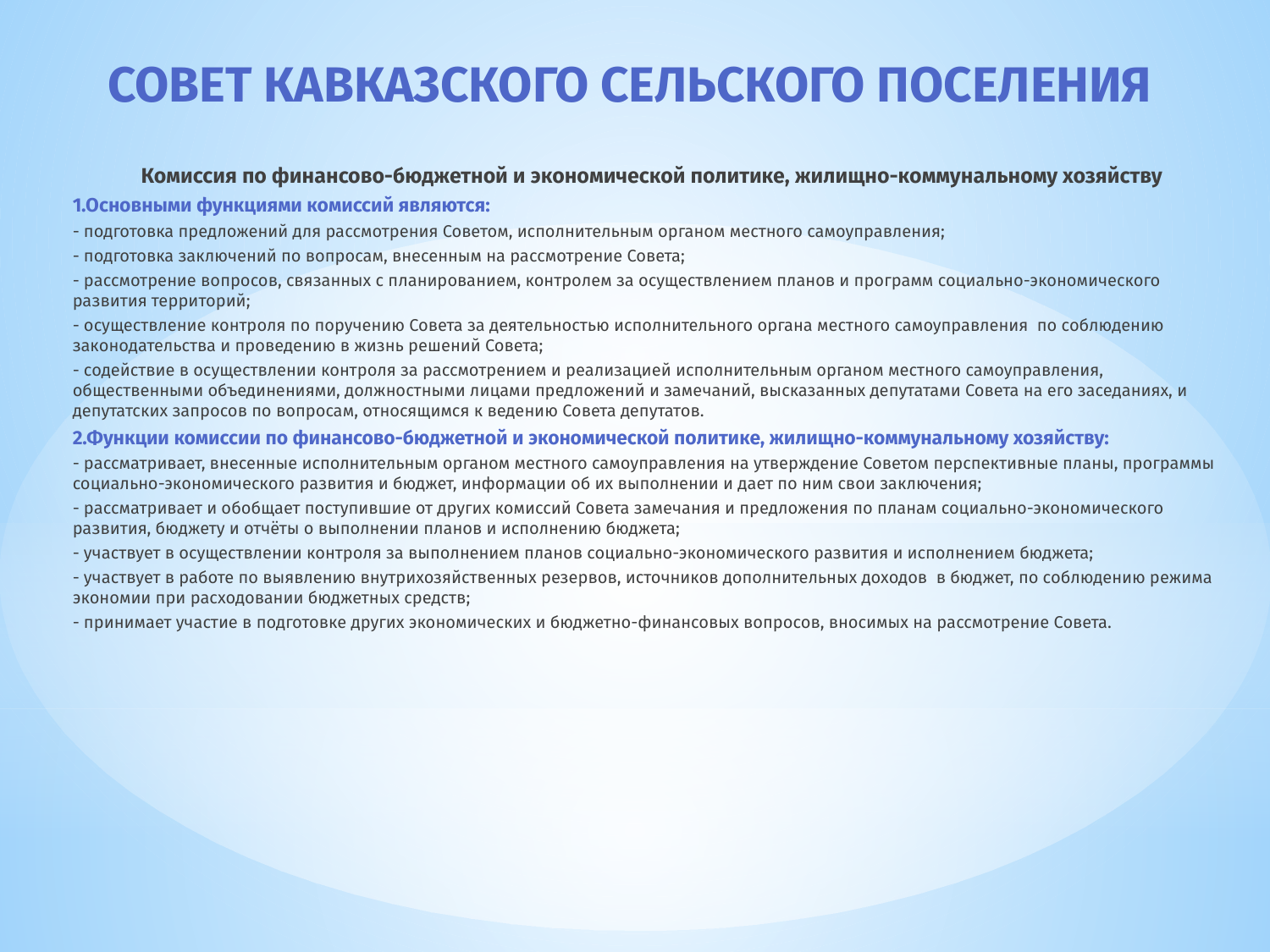

# СОВЕТ КАВКАЗСКОГО СЕЛЬСКОГО ПОСЕЛЕНИЯ
Комиссия по финансово-бюджетной и экономической политике, жилищно-коммунальному хозяйству
1.Основными функциями комиссий являются:
- подготовка предложений для рассмотрения Советом, исполнительным органом местного самоуправления;
- подготовка заключений по вопросам, внесенным на рассмотрение Совета;
- рассмотрение вопросов, связанных с планированием, контролем за осуществлением планов и программ социально-экономического развития территорий;
- осуществление контроля по поручению Совета за деятельностью исполнительного органа местного самоуправления  по соблюдению законодательства и проведению в жизнь решений Совета;
- содействие в осуществлении контроля за рассмотрением и реализацией исполнительным органом местного самоуправления, общественными объединениями, должностными лицами предложений и замечаний, высказанных депутатами Совета на его заседаниях, и депутатских запросов по вопросам, относящимся к ведению Совета депутатов.
2.Функции комиссии по финансово-бюджетной и экономической политике, жилищно-коммунальному хозяйству:
- рассматривает, внесенные исполнительным органом местного самоуправления на утверждение Советом перспективные планы, программы социально-экономического развития и бюджет, информации об их выполнении и дает по ним свои заключения;
- рассматривает и обобщает поступившие от других комиссий Совета замечания и предложения по планам социально-экономического развития, бюджету и отчёты о выполнении планов и исполнению бюджета;
- участвует в осуществлении контроля за выполнением планов социально-экономического развития и исполнением бюджета;
- участвует в работе по выявлению внутрихозяйственных резервов, источников дополнительных доходов  в бюджет, по соблюдению режима экономии при расходовании бюджетных средств;
- принимает участие в подготовке других экономических и бюджетно-финансовых вопросов, вносимых на рассмотрение Совета.